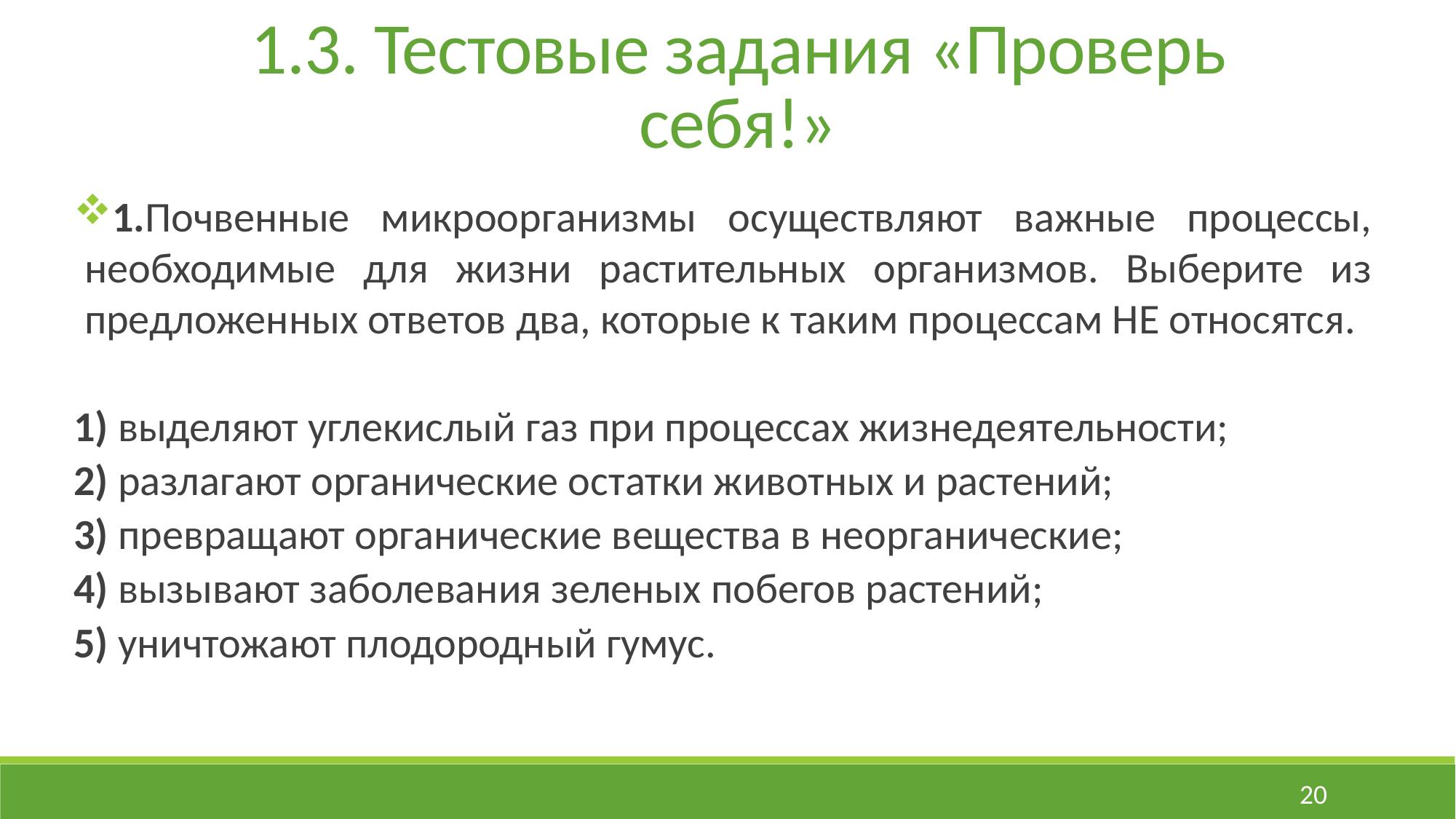

1.3. Тестовые задания «Проверь себя!»
1.Почвенные микроорганизмы осуществляют важные процессы, необходимые для жизни растительных организмов. Выберите из предложенных ответов два, которые к таким процессам НЕ относятся.

1) выделяют углекислый газ при процессах жизнедеятельности;
2) разлагают органические остатки животных и растений;
3) превращают органические вещества в неорганические;
4) вызывают заболевания зеленых побегов растений;
5) уничтожают плодородный гумус.

20